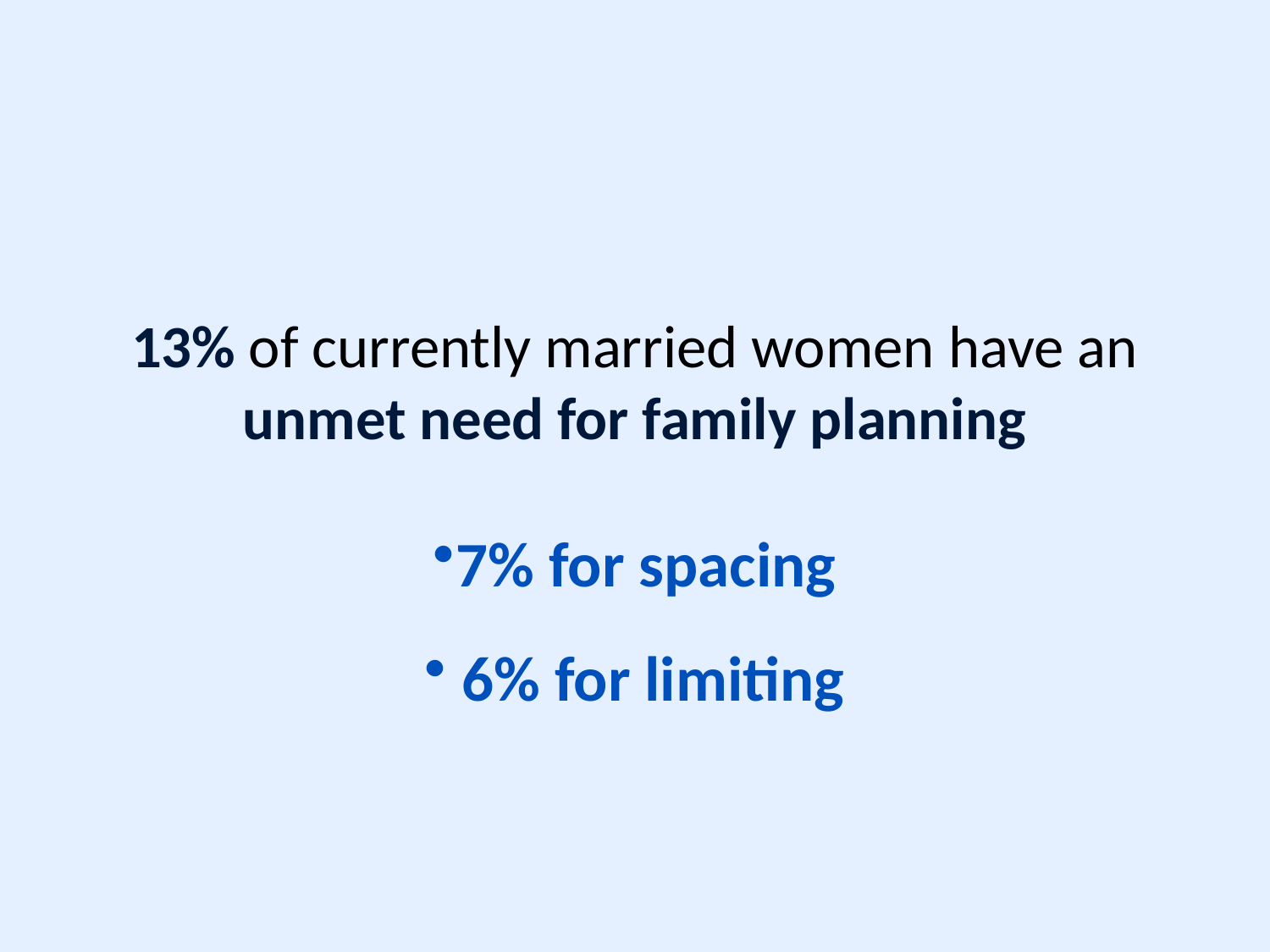

13% of currently married women have an unmet need for family planning

7% for spacing

 6% for limiting